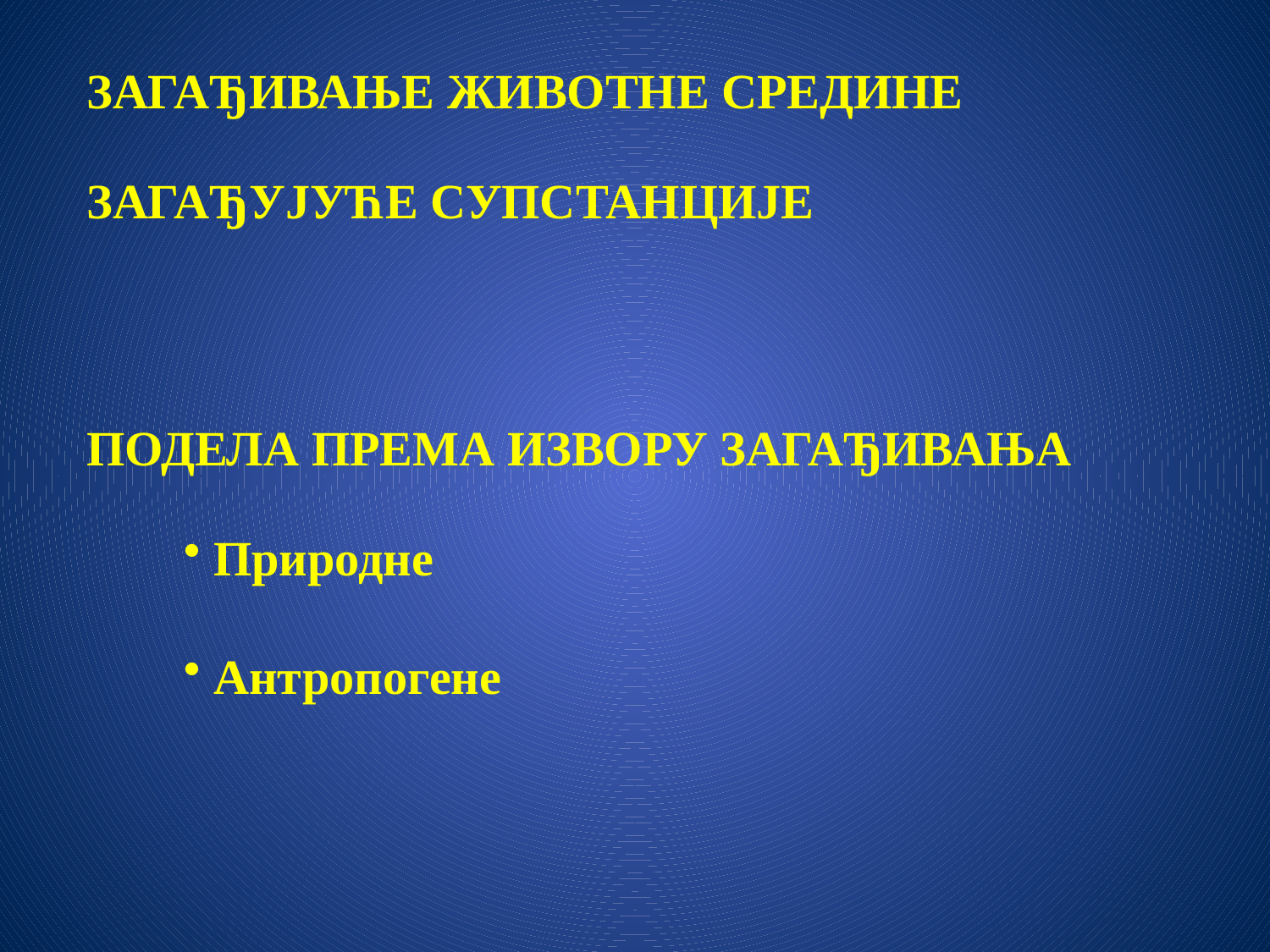

ЗАГАЂИВАЊЕ ЖИВОТНЕ СРЕДИНЕ

ЗАГАЂУЈУЋЕ СУПСТАНЦИЈЕ
ПОДЕЛА ПРЕМА ИЗВОРУ ЗАГАЂИВАЊА

Природне

Антропогене